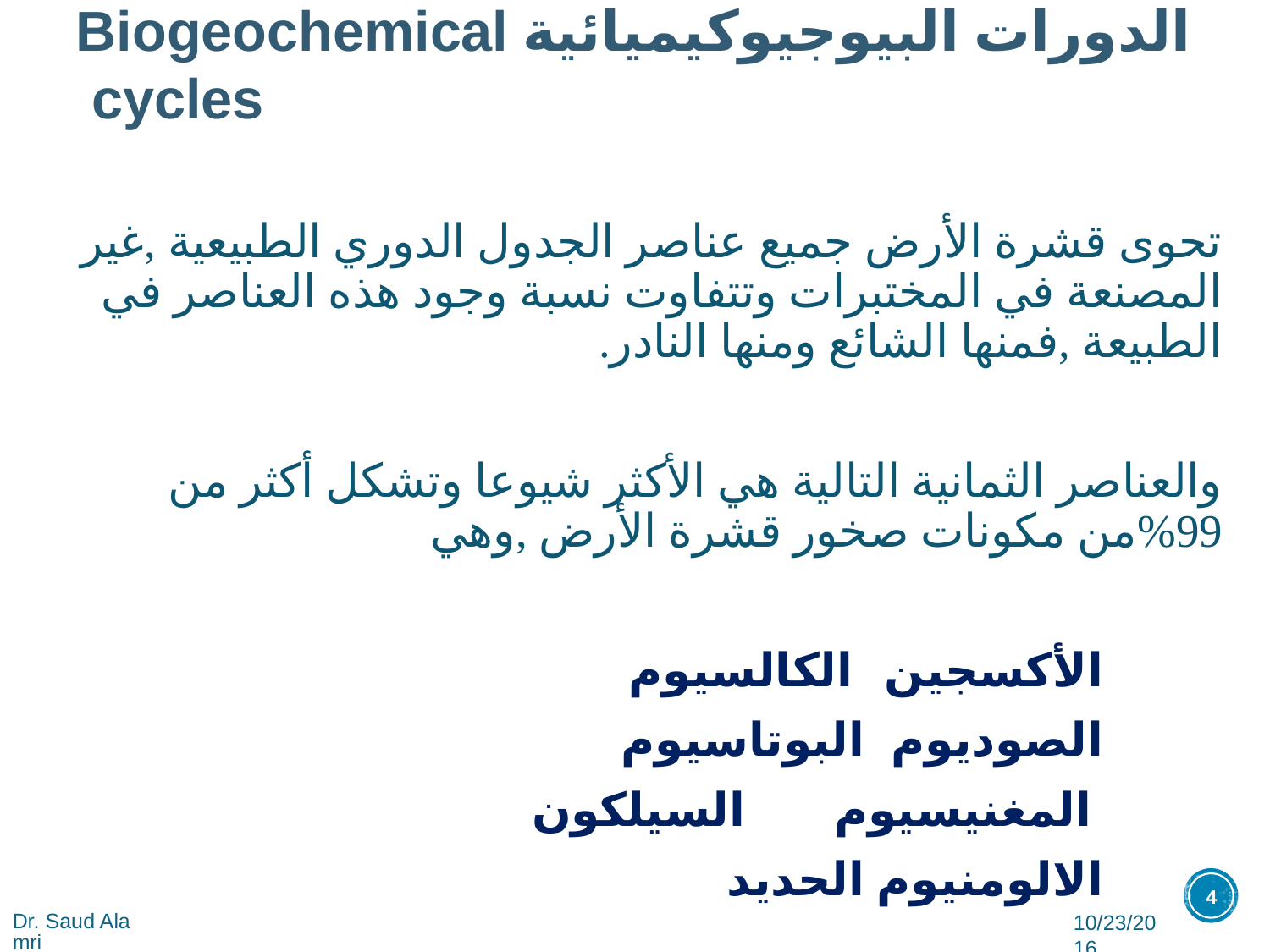

الدورات البيوجيوكيميائية Biogeochemical  cycles

تحوى قشرة الأرض جميع عناصر الجدول الدوري الطبيعية ,غير المصنعة في المختبرات وتتفاوت نسبة وجود هذه العناصر في الطبيعة ,فمنها الشائع ومنها النادر.

والعناصر الثمانية التالية هي الأكثر شيوعا وتشكل أكثر من 99%من مكونات صخور قشرة الأرض ,وهي

		الأكسجين			 الكالسيوم
 		الصوديوم 			البوتاسيوم
		 المغنيسيوم 			السيلكون
		الالومنيوم 			الحديد
4
Dr. Saud Alamri
10/23/2016